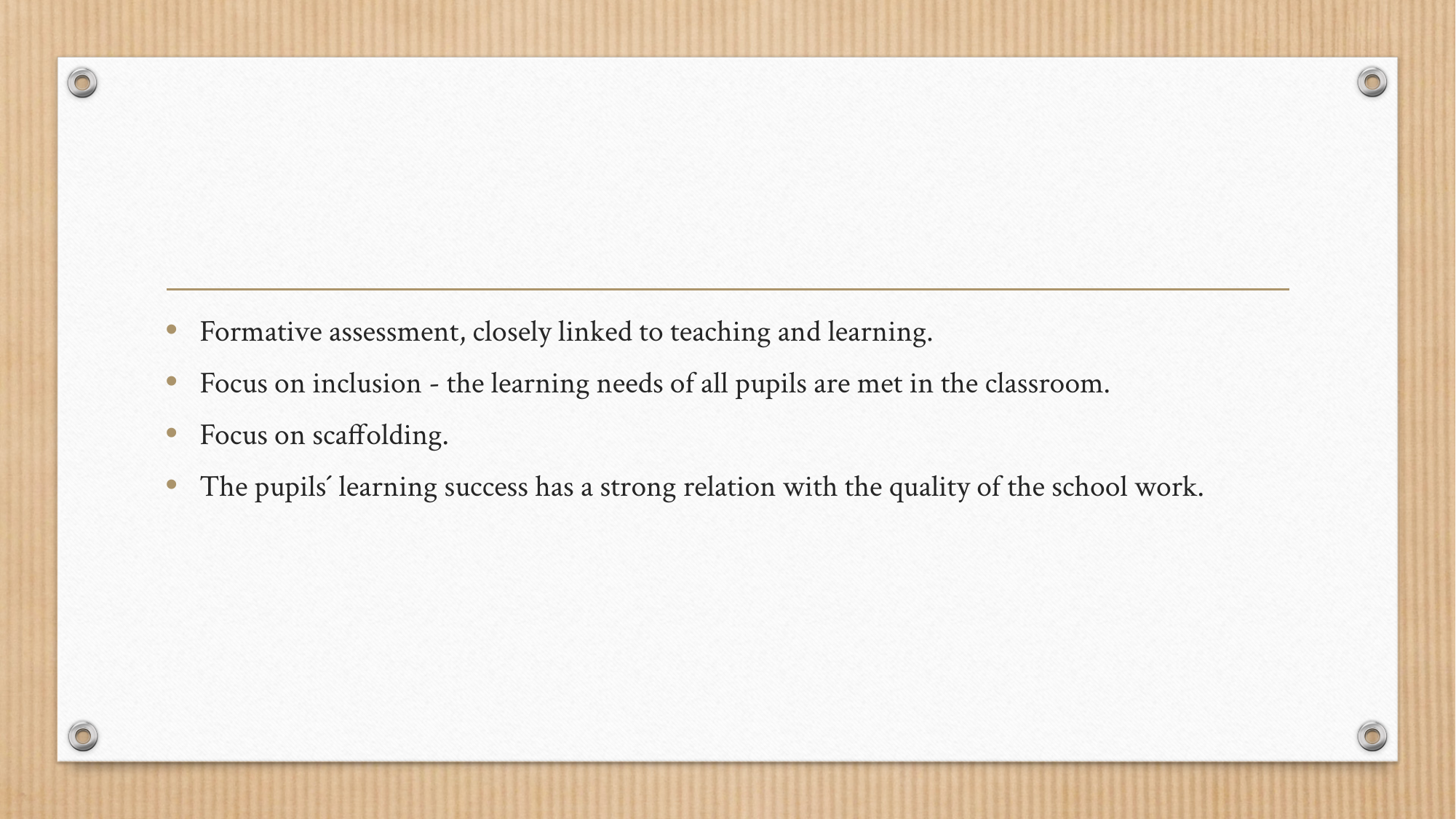

#
Formative assessment, closely linked to teaching and learning.
Focus on inclusion - the learning needs of all pupils are met in the classroom.
Focus on scaffolding.
The pupils´ learning success has a strong relation with the quality of the school work.